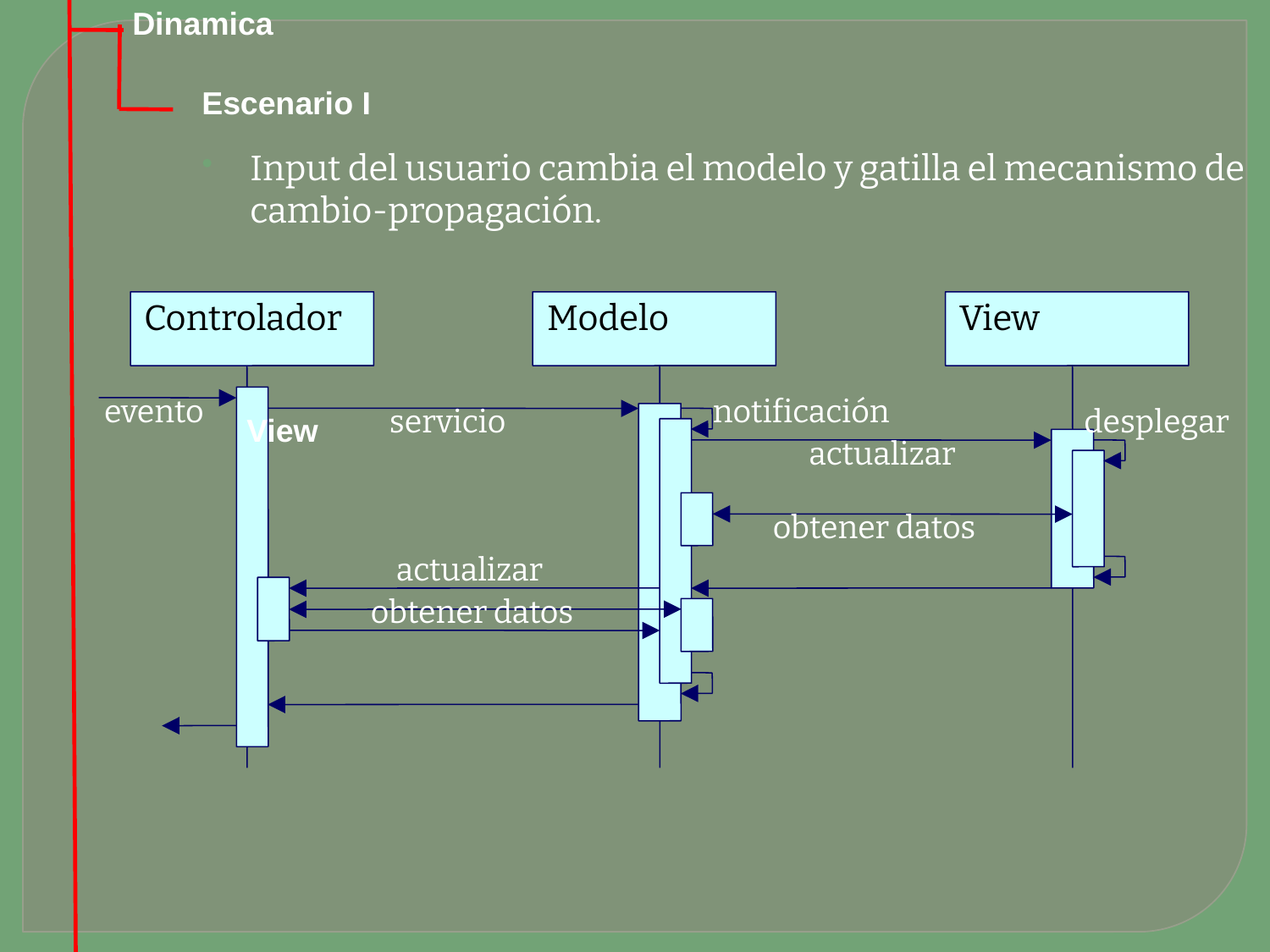

Dinamica

Escenario I

Input del usuario cambia el modelo y gatilla el mecanismo de cambio-propagación.

Controlador

Modelo

View

evento

notificación

servicio
desplegar

View

actualizar

obtener datos

actualizar

obtener datos